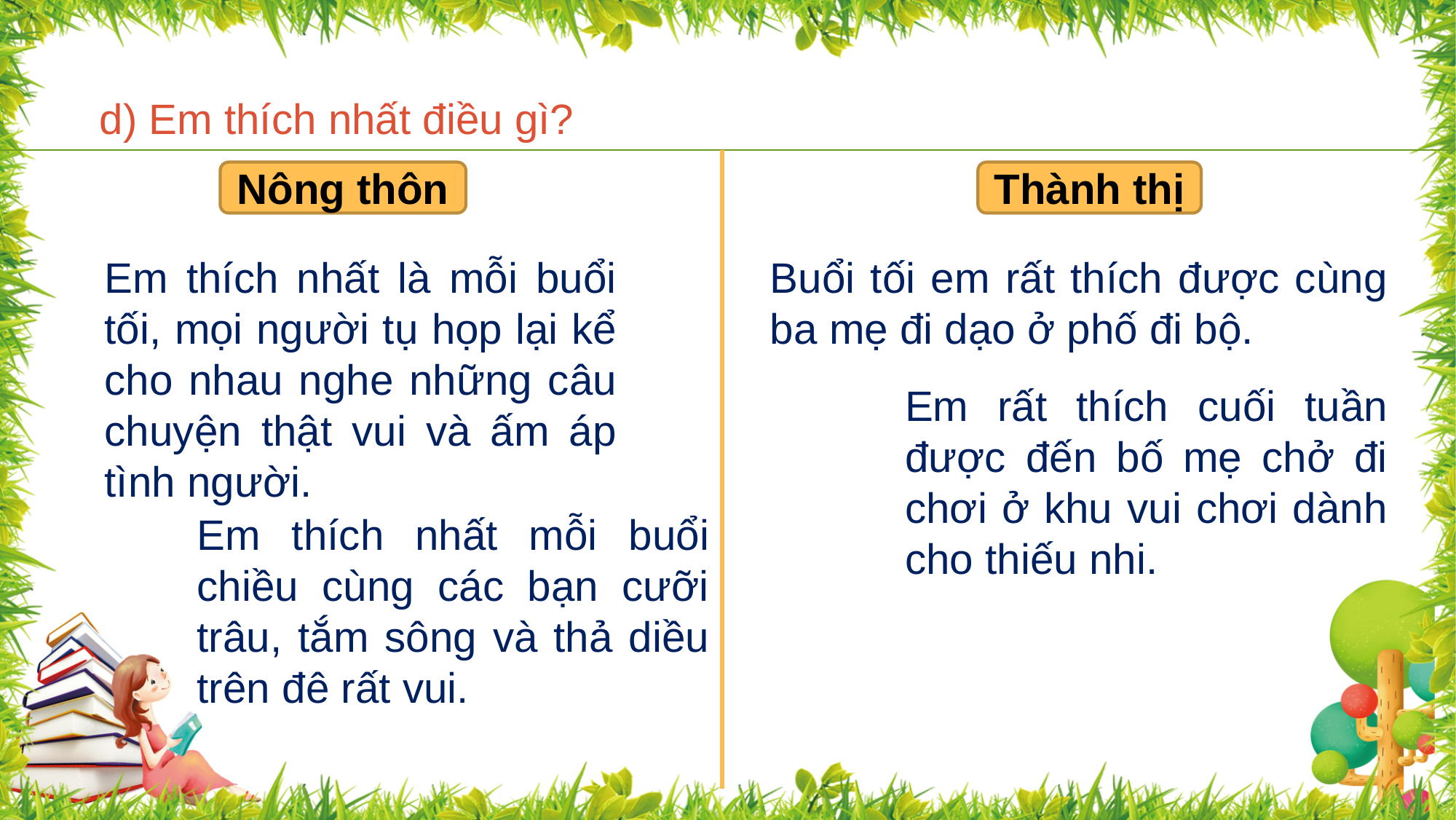

d) Em thích nhất điều gì?
Nông thôn
Thành thị
Em thích nhất là mỗi buổi tối, mọi người tụ họp lại kể cho nhau nghe những câu chuyện thật vui và ấm áp tình người.
Buổi tối em rất thích được cùng ba mẹ đi dạo ở phố đi bộ.
Em rất thích cuối tuần được đến bố mẹ chở đi chơi ở khu vui chơi dành cho thiếu nhi.
Em thích nhất mỗi buổi chiều cùng các bạn cưỡi trâu, tắm sông và thả diều trên đê rất vui.